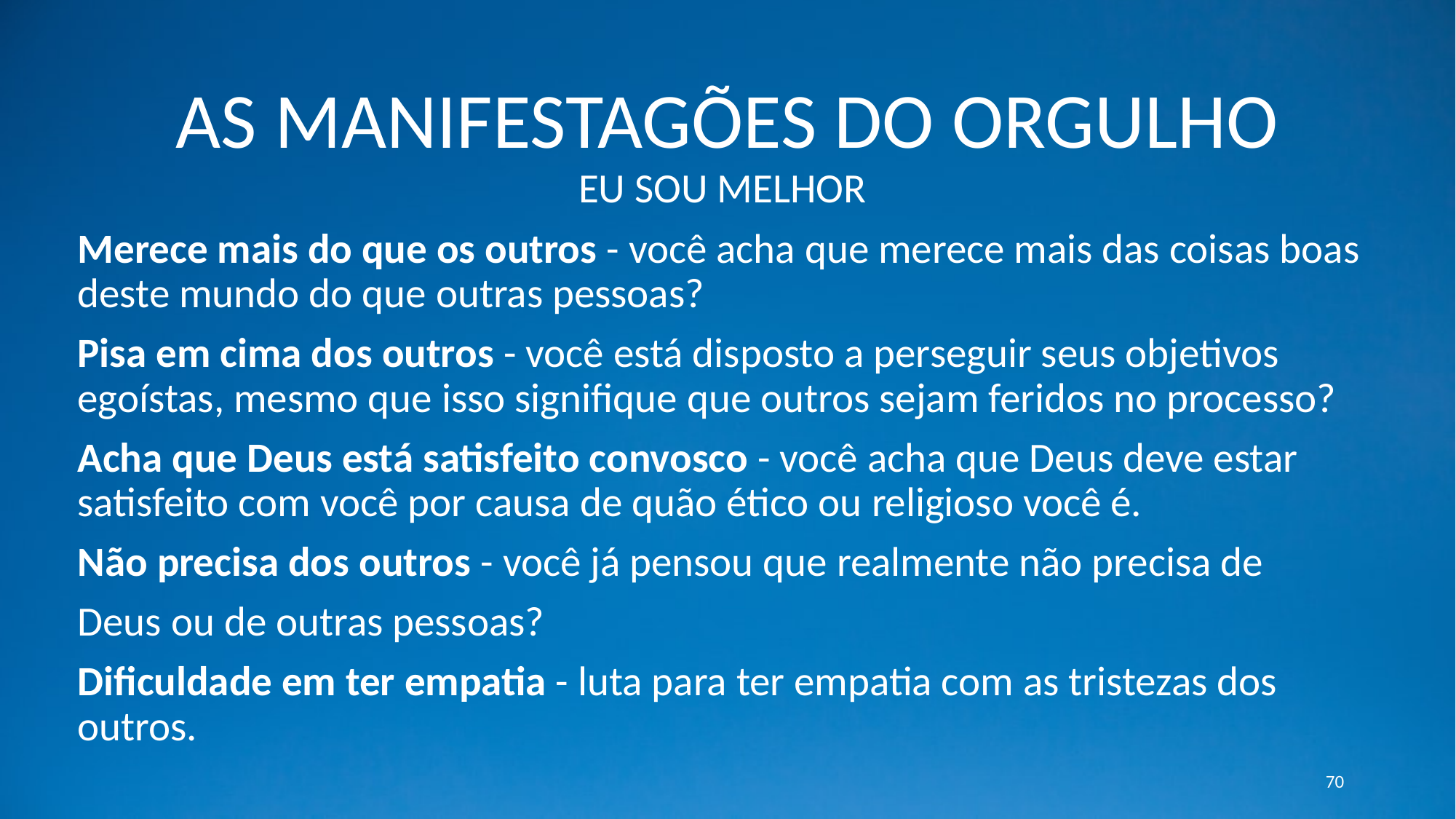

# AS MANIFESTAGÕES DO ORGULHO
EU SOU MELHOR
Merece mais do que os outros - você acha que merece mais das coisas boas deste mundo do que outras pessoas?
Pisa em cima dos outros - você está disposto a perseguir seus objetivos egoístas, mesmo que isso signifique que outros sejam feridos no processo?
Acha que Deus está satisfeito convosco - você acha que Deus deve estar satisfeito com você por causa de quão ético ou religioso você é.
Não precisa dos outros - você já pensou que realmente não precisa de
Deus ou de outras pessoas?
Dificuldade em ter empatia - luta para ter empatia com as tristezas dos outros.

70